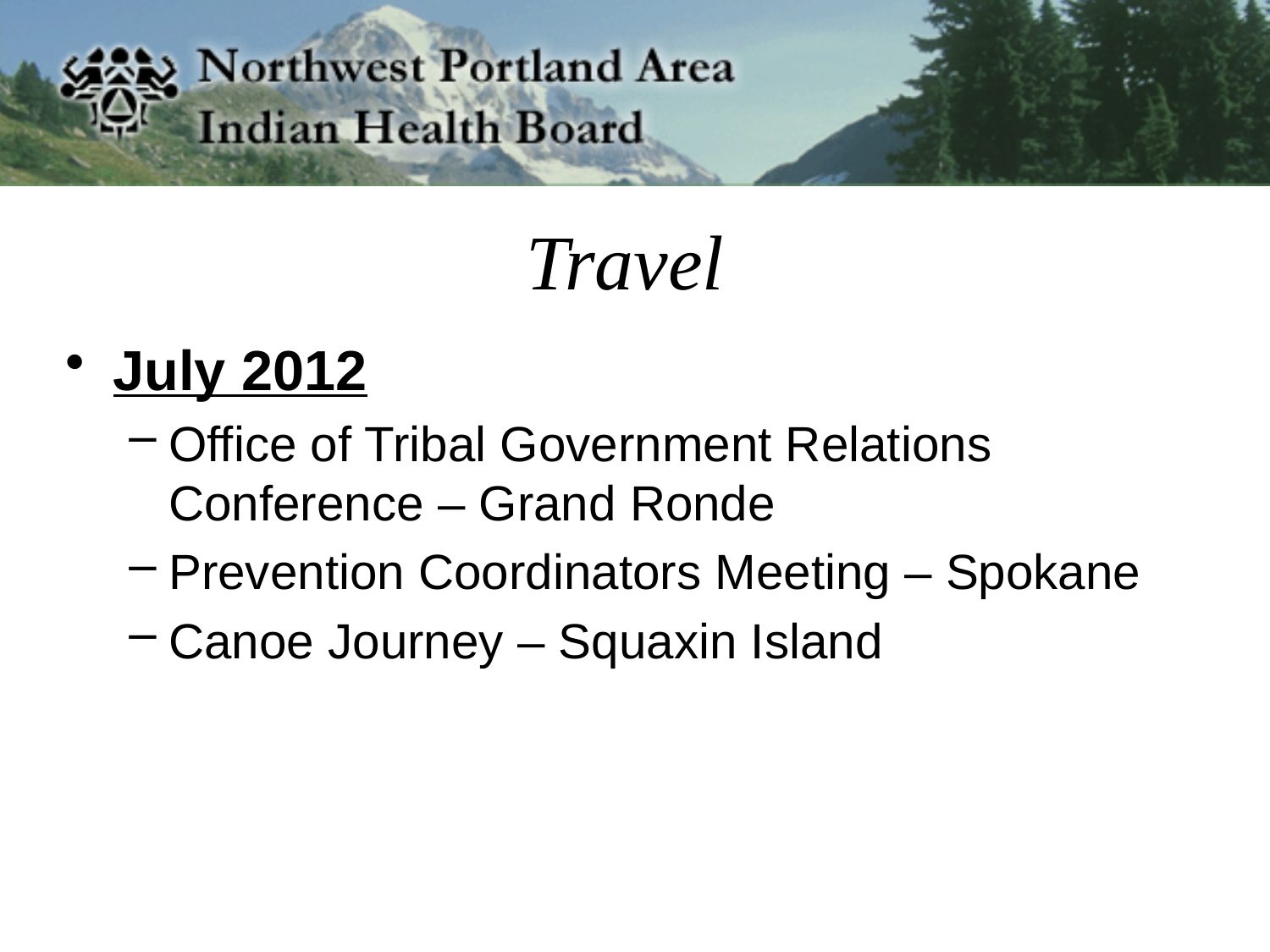

# Travel
July 2012
Office of Tribal Government Relations Conference – Grand Ronde
Prevention Coordinators Meeting – Spokane
Canoe Journey – Squaxin Island